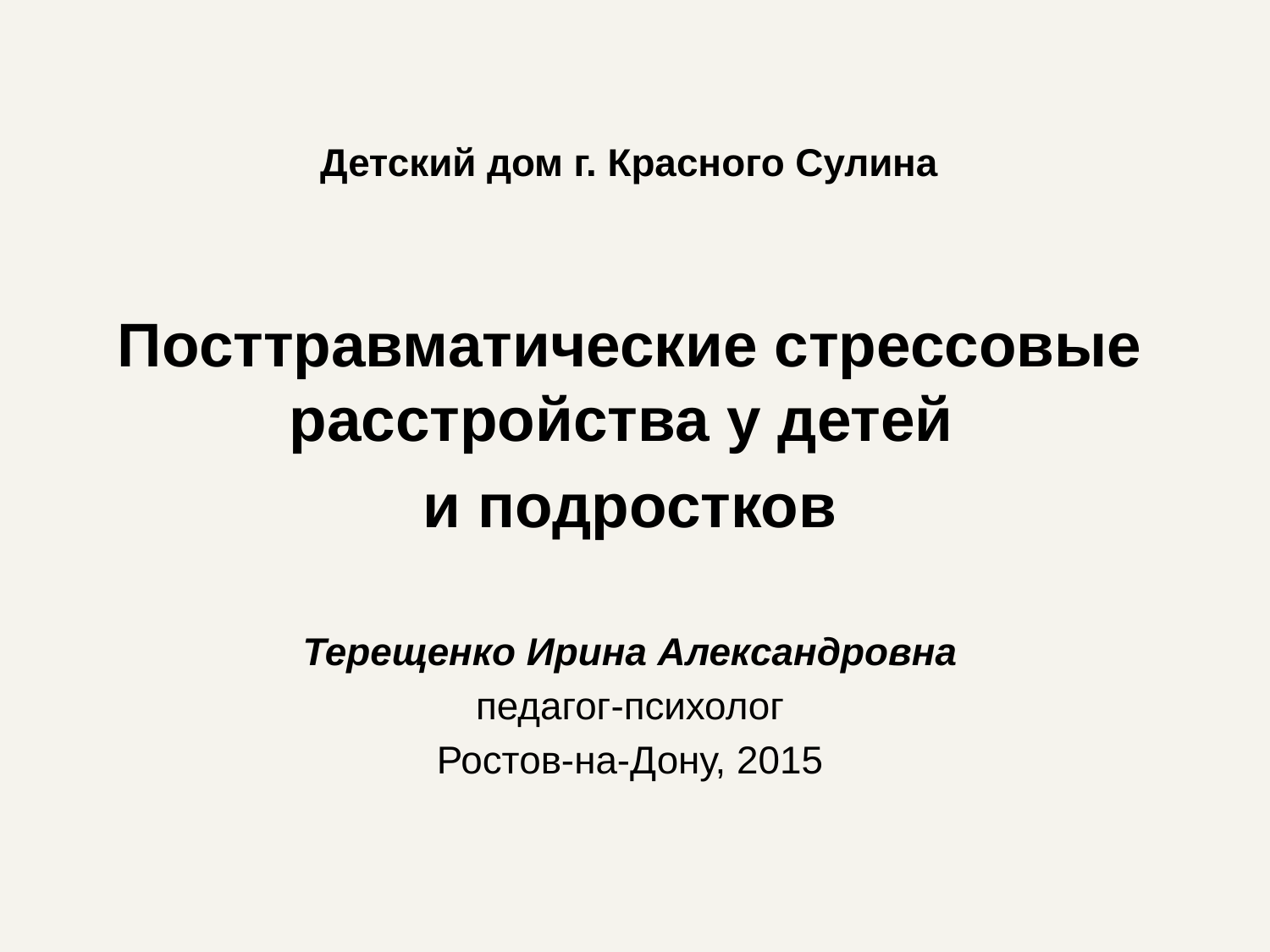

# Детский дом г. Красного Сулина

Посттравматические стрессовые расстройства у детей
и подростков

Терещенко Ирина Александровна
педагог-психолог
Ростов-на-Дону, 2015